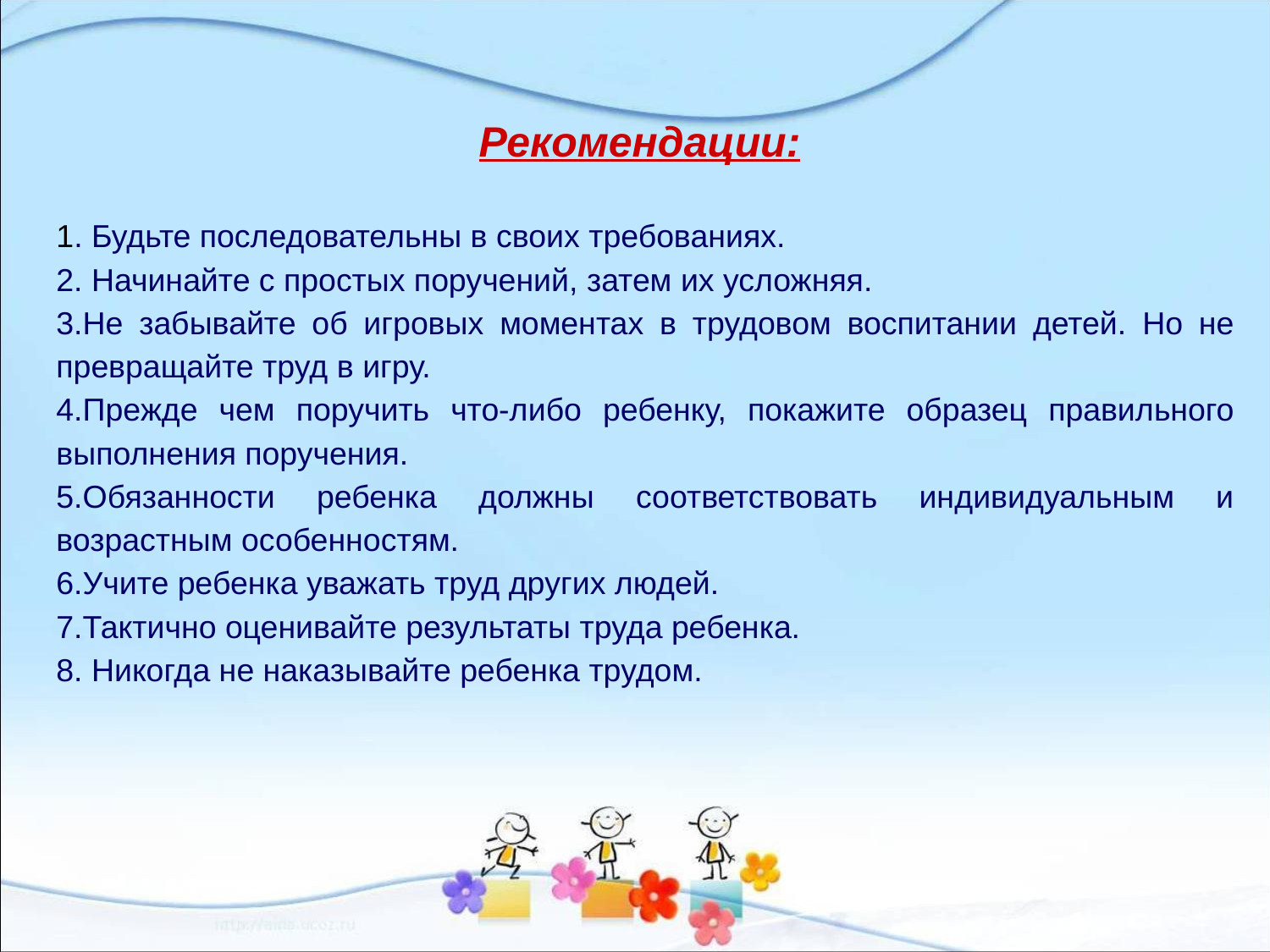

# Рекомендации:
1. Будьте последовательны в своих требованиях.
2. Начинайте с простых поручений, затем их усложняя.
3.Не забывайте об игровых моментах в трудовом воспитании детей. Но не превращайте труд в игру.
4.Прежде чем поручить что-либо ребенку, покажите образец правильного выполнения поручения.
5.Обязанности ребенка должны соответствовать индивидуальным и возрастным особенностям.
6.Учите ребенка уважать труд других людей.
7.Тактично оценивайте результаты труда ребенка.
8. Никогда не наказывайте ребенка трудом.